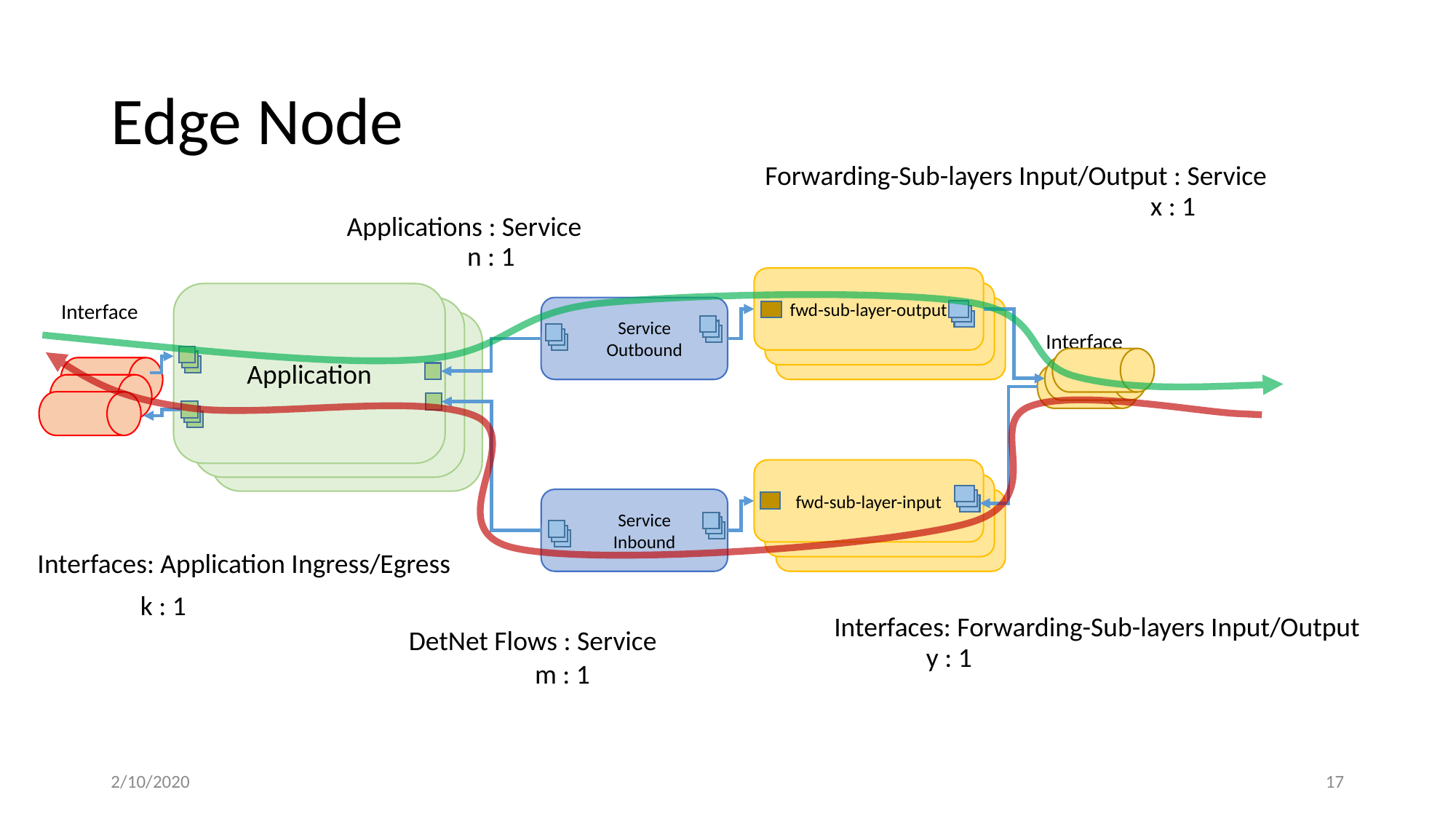

# Edge Node
Forwarding-Sub-layers Input/Output : Service
x : 1
Applications : Service
n : 1
fwd-sub-layer-output
fwd-sub-layer-output
Application
Interface

Application
Service
Outbound
fwd-sub-layer-output

Application

Interface

fwd-sub-layer-input
fwd-sub-layer-input

Service
Inbound
fwd-sub-layer-input

Interfaces: Application Ingress/Egress
k : 1
Interfaces: Forwarding-Sub-layers Input/Output
DetNet Flows : Service
y : 1
m : 1
2/10/2020
17